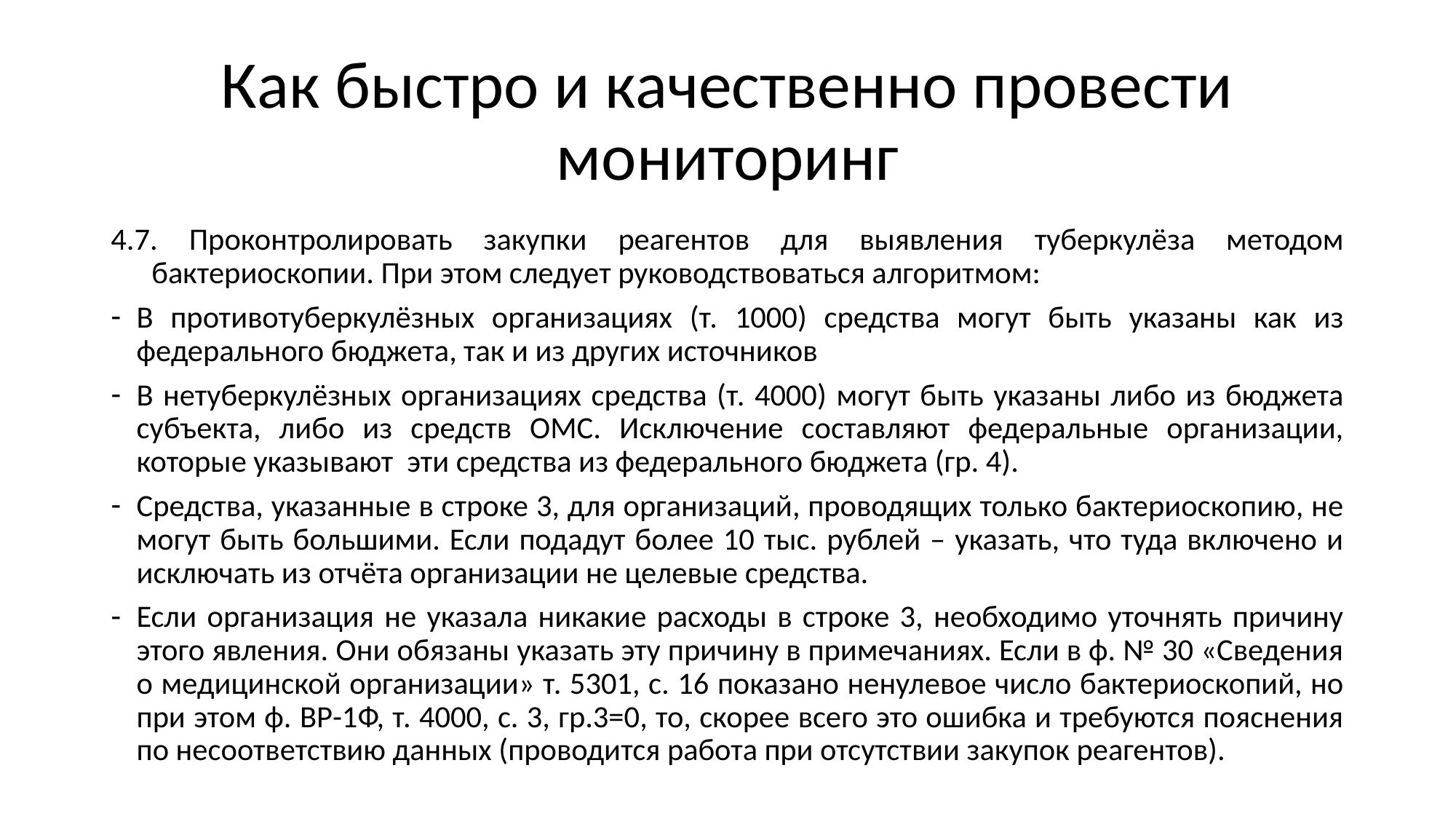

# Как быстро и качественно провести мониторинг
4.7. Проконтролировать закупки реагентов для выявления туберкулёза методом бактериоскопии. При этом следует руководствоваться алгоритмом:
В противотуберкулёзных организациях (т. 1000) средства могут быть указаны как из федерального бюджета, так и из других источников
В нетуберкулёзных организациях средства (т. 4000) могут быть указаны либо из бюджета субъекта, либо из средств ОМС. Исключение составляют федеральные организации, которые указывают  эти средства из федерального бюджета (гр. 4).
Средства, указанные в строке 3, для организаций, проводящих только бактериоскопию, не могут быть большими. Если подадут более 10 тыс. рублей – указать, что туда включено и исключать из отчёта организации не целевые средства.
Если организация не указала никакие расходы в строке 3, необходимо уточнять причину этого явления. Они обязаны указать эту причину в примечаниях. Если в ф. № 30 «Сведения о медицинской организации» т. 5301, с. 16 показано ненулевое число бактериоскопий, но при этом ф. ВР-1Ф, т. 4000, с. 3, гр.3=0, то, скорее всего это ошибка и требуются пояснения по несоответствию данных (проводится работа при отсутствии закупок реагентов).